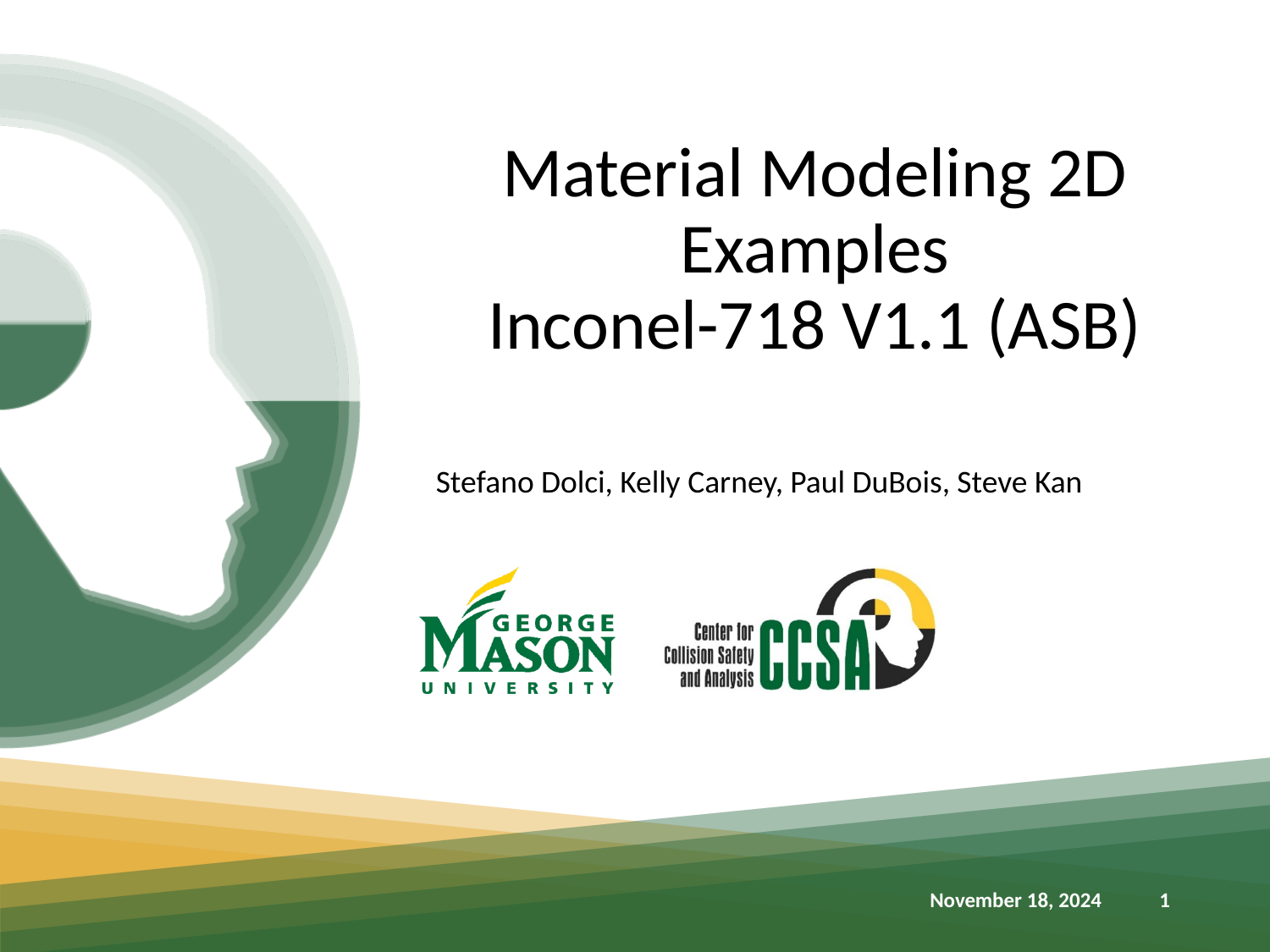

# Material Modeling 2D Examples Inconel-718 V1.1 (ASB)
Stefano Dolci, Kelly Carney, Paul DuBois, Steve Kan
1
November 18, 2024